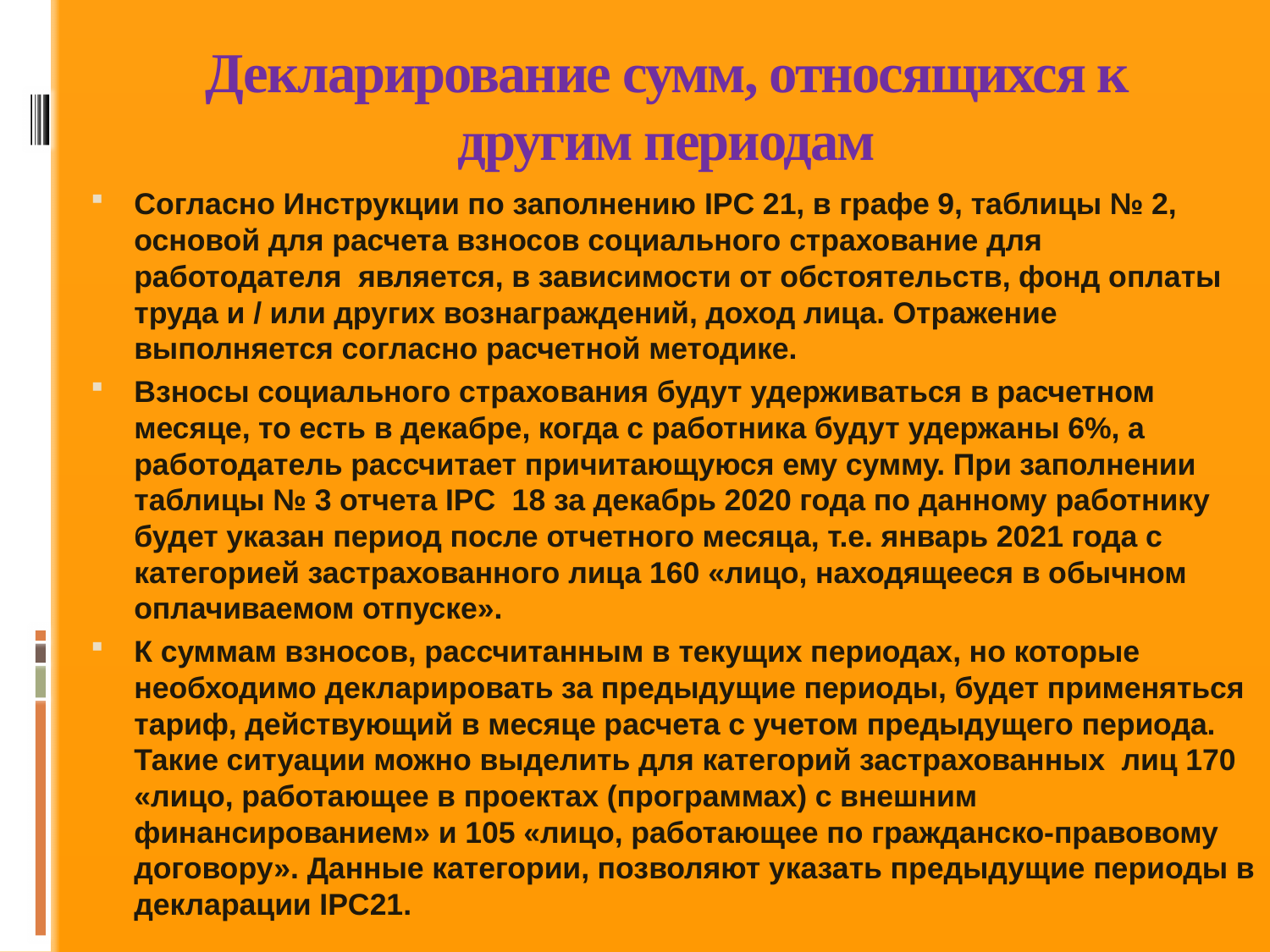

# Декларирование сумм, относящихся к другим периодам
Согласно Инструкции по заполнению IPC 21, в графе 9, таблицы № 2, основой для расчета взносов социального страхование для работодателя  является, в зависимости от обстоятельств, фонд оплаты труда и / или других вознаграждений, доход лица. Отражение выполняется согласно расчетной методике.
Взносы социального страхования будут удерживаться в расчетном месяце, то есть в декабре, когда с работника будут удержаны 6%, а работодатель рассчитает причитающуюся ему сумму. При заполнении таблицы № 3 отчета IPC  18 за декабрь 2020 года по данному работнику будет указан период после отчетного месяца, т.е. январь 2021 года с категорией застрахованного лица 160 «лицо, находящееся в обычном оплачиваемом отпуске».
К суммам взносов, рассчитанным в текущих периодах, но которые необходимо декларировать за предыдущие периоды, будет применяться тариф, действующий в месяце расчета с учетом предыдущего периода. Такие ситуации можно выделить для категорий застрахованных  лиц 170 «лицо, работающее в проектах (программах) с внешним финансированием» и 105 «лицо, работающее по гражданско-правовому договору». Данные категории, позволяют указать предыдущие периоды в декларации IPC21.